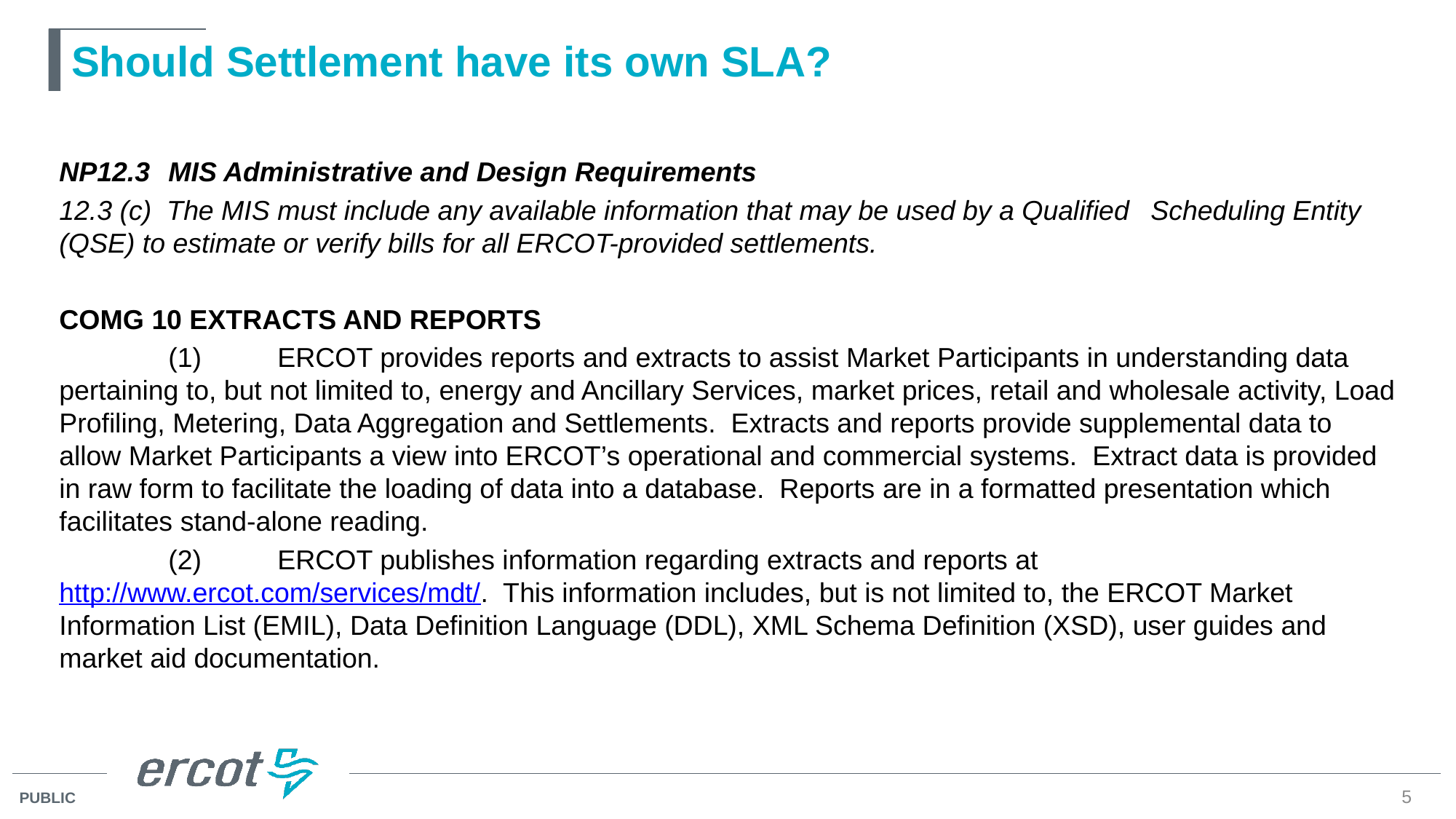

# Should Settlement have its own SLA?
NP12.3	MIS Administrative and Design Requirements
12.3 (c)  The MIS must include any available information that may be used by a Qualified 	Scheduling Entity (QSE) to estimate or verify bills for all ERCOT-provided settlements.

COMG 10 EXTRACTS AND REPORTS
	(1)	ERCOT provides reports and extracts to assist Market Participants in understanding data pertaining to, but not limited to, energy and Ancillary Services, market prices, retail and wholesale activity, Load Profiling, Metering, Data Aggregation and Settlements.  Extracts and reports provide supplemental data to allow Market Participants a view into ERCOT’s operational and commercial systems.  Extract data is provided in raw form to facilitate the loading of data into a database.  Reports are in a formatted presentation which facilitates stand-alone reading.
	(2)	ERCOT publishes information regarding extracts and reports at http://www.ercot.com/services/mdt/.  This information includes, but is not limited to, the ERCOT Market Information List (EMIL), Data Definition Language (DDL), XML Schema Definition (XSD), user guides and market aid documentation.

5